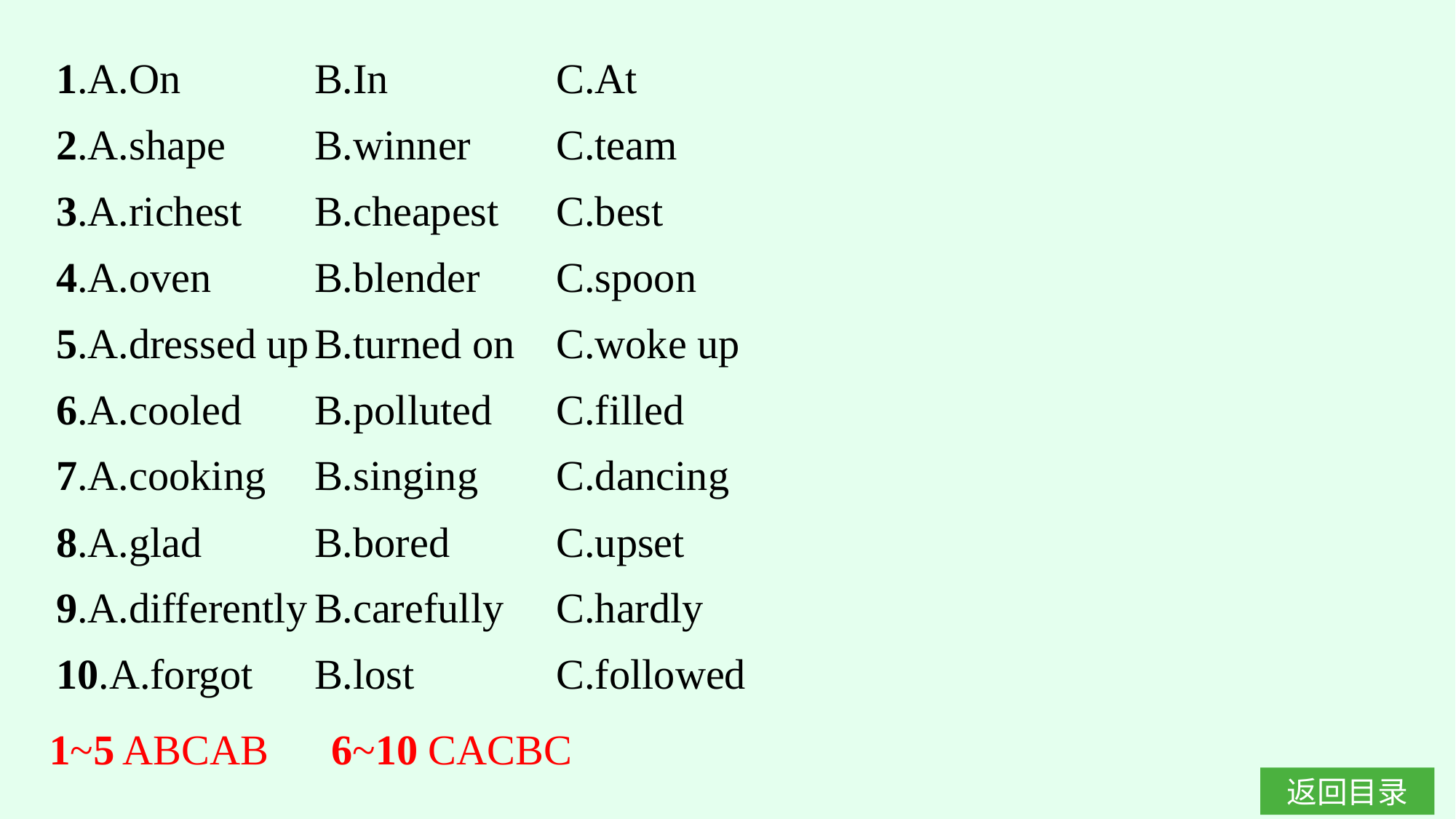

1.A.On		B.In		C.At
2.A.shape	B.winner	C.team
3.A.richest	B.cheapest	C.best
4.A.oven	B.blender	C.spoon
5.A.dressed up	B.turned on	C.woke up
6.A.cooled	B.polluted	C.filled
7.A.cooking	B.singing	C.dancing
8.A.glad	B.bored	C.upset
9.A.differently	B.carefully	C.hardly
10.A.forgot	B.lost		C.followed
1~5 ABCAB　6~10 CACBC